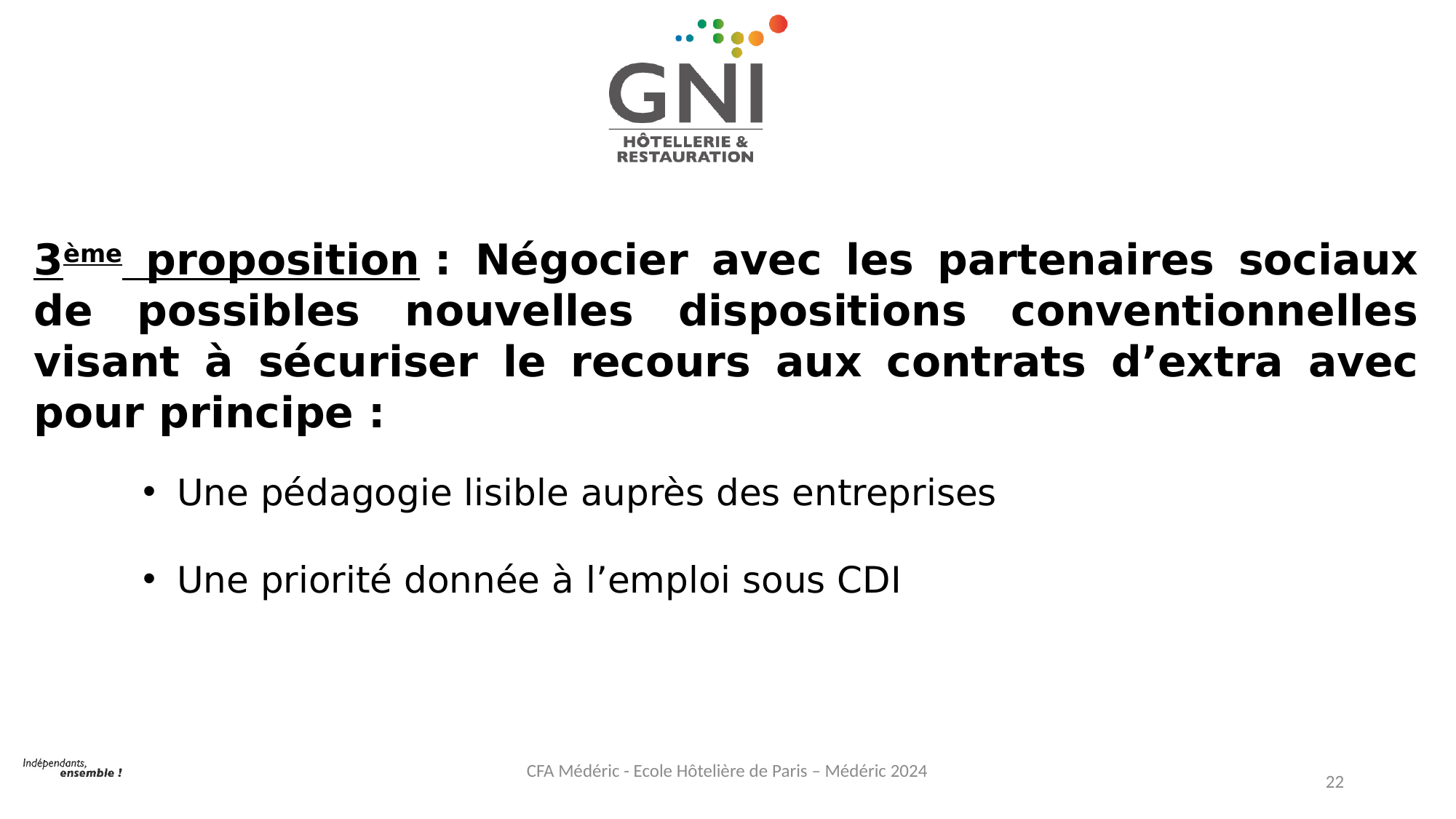

3ème proposition : Négocier avec les partenaires sociaux de possibles nouvelles dispositions conventionnelles visant à sécuriser le recours aux contrats d’extra avec pour principe :

Une pédagogie lisible auprès des entreprises

Une priorité donnée à l’emploi sous CDI
CFA Médéric - Ecole Hôtelière de Paris – Médéric 2024

22